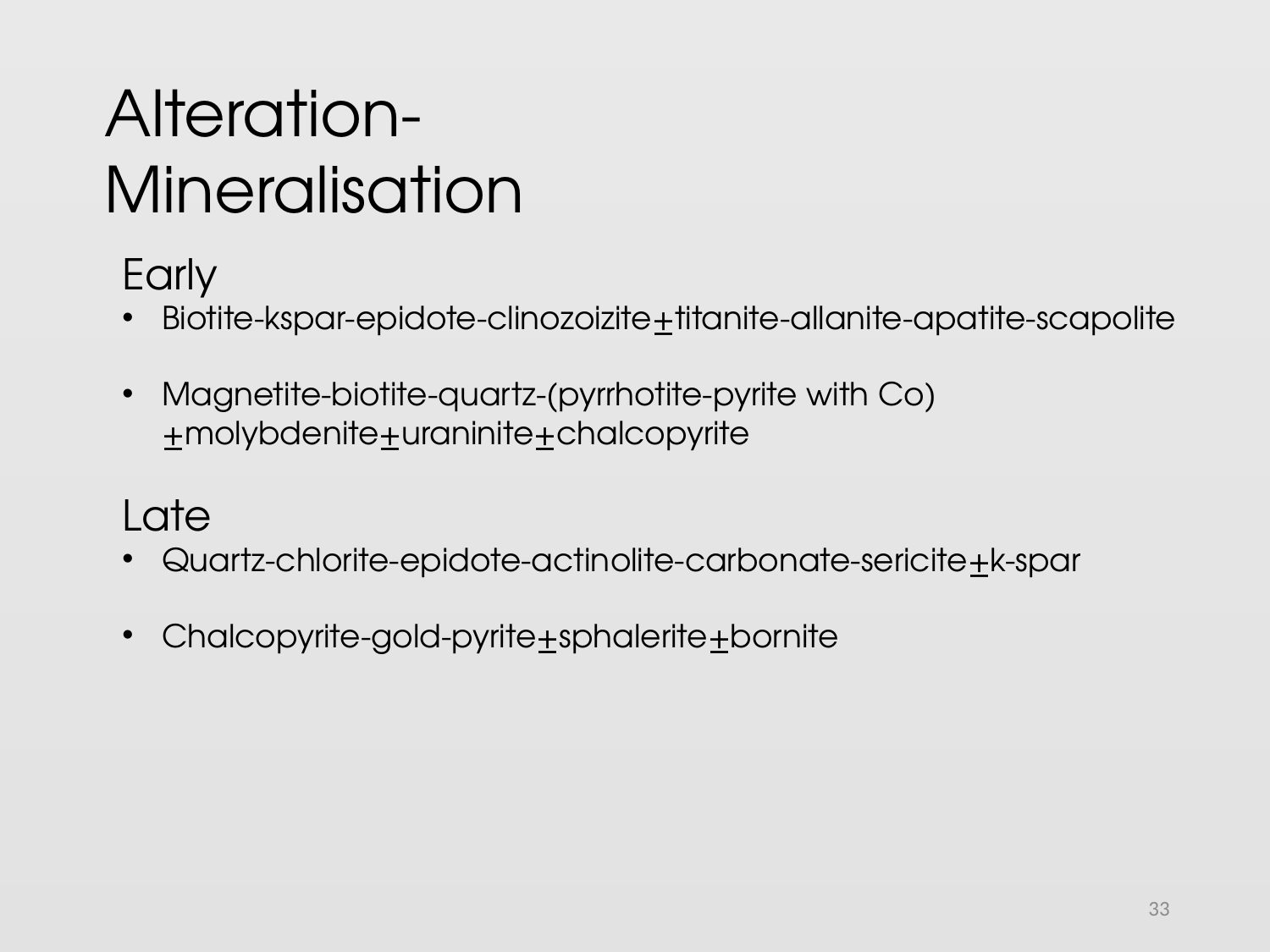

Alteration-Mineralisation
Early
Biotite-kspar-epidote-clinozoizite±titanite-allanite-apatite-scapolite

Magnetite-biotite-quartz-(pyrrhotite-pyrite with Co)±molybdenite±uraninite±chalcopyrite

Late
Quartz-chlorite-epidote-actinolite-carbonate-sericite±k-spar

Chalcopyrite-gold-pyrite±sphalerite±bornite

33